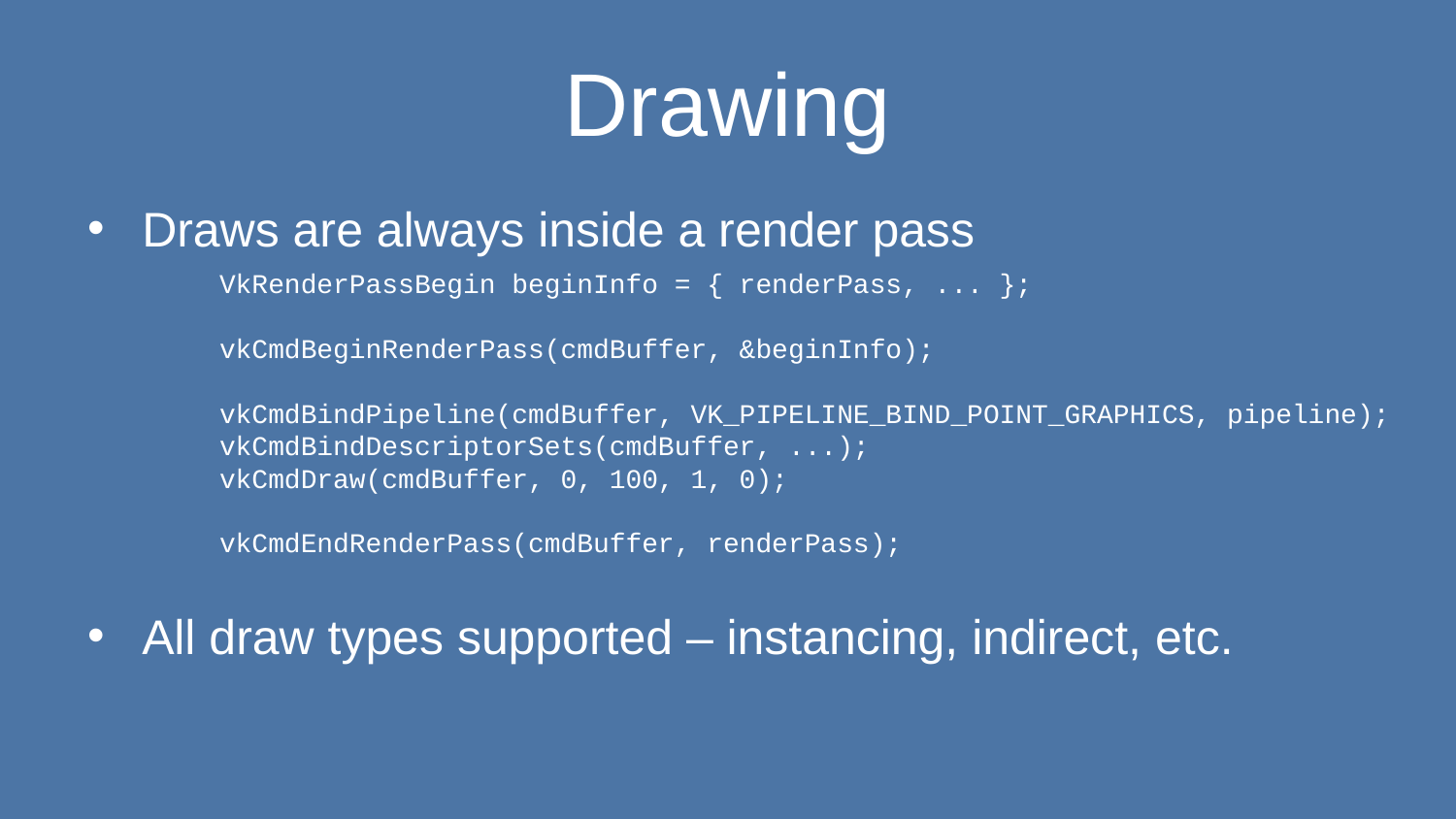

# Drawing
Draws are always inside a render pass

All draw types supported – instancing, indirect, etc.
VkRenderPassBegin beginInfo = { renderPass, ... };

vkCmdBeginRenderPass(cmdBuffer, &beginInfo);

vkCmdBindPipeline(cmdBuffer, VK_PIPELINE_BIND_POINT_GRAPHICS, pipeline);
vkCmdBindDescriptorSets(cmdBuffer, ...);
vkCmdDraw(cmdBuffer, 0, 100, 1, 0);

vkCmdEndRenderPass(cmdBuffer, renderPass);